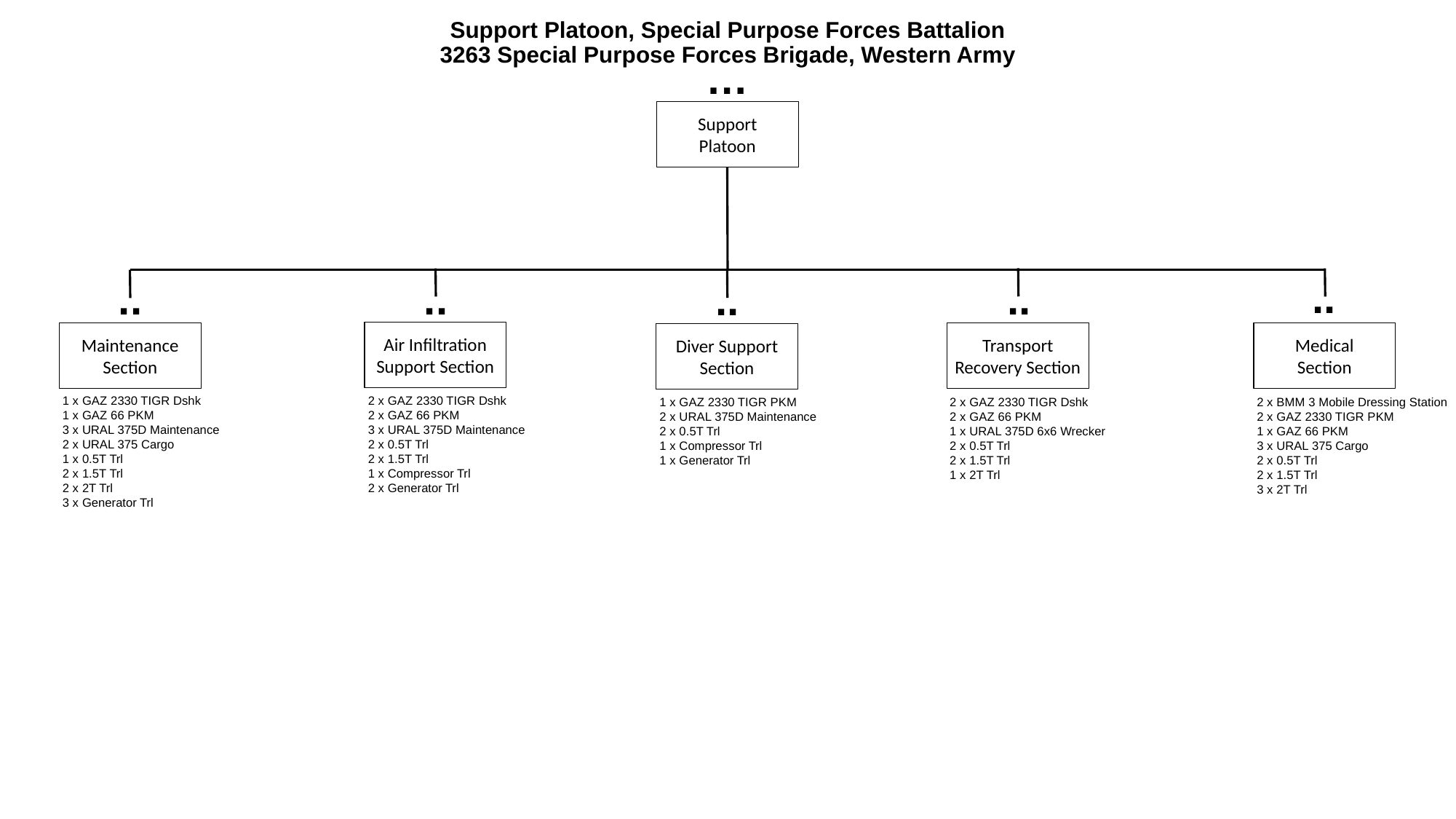

# Support Platoon, Special Purpose Forces Battalion 3263 Special Purpose Forces Brigade, Western Army
…
Support
Platoon
..
..
..
..
..
Air Infiltration Support Section
Maintenance
Section
Transport Recovery Section
Medical
Section
Diver Support Section
1 x GAZ 2330 TIGR Dshk
1 x GAZ 66 PKM
3 x URAL 375D Maintenance
2 x URAL 375 Cargo
1 x 0.5T Trl
2 x 1.5T Trl
2 x 2T Trl
3 x Generator Trl
2 x GAZ 2330 TIGR Dshk
2 x GAZ 66 PKM
3 x URAL 375D Maintenance
2 x 0.5T Trl
2 x 1.5T Trl
1 x Compressor Trl
2 x Generator Trl
1 x GAZ 2330 TIGR PKM
2 x URAL 375D Maintenance
2 x 0.5T Trl
1 x Compressor Trl
1 x Generator Trl
2 x GAZ 2330 TIGR Dshk
2 x GAZ 66 PKM
1 x URAL 375D 6x6 Wrecker
2 x 0.5T Trl
2 x 1.5T Trl
1 x 2T Trl
2 x BMM 3 Mobile Dressing Station
2 x GAZ 2330 TIGR PKM
1 x GAZ 66 PKM
3 x URAL 375 Cargo
2 x 0.5T Trl
2 x 1.5T Trl
3 x 2T Trl